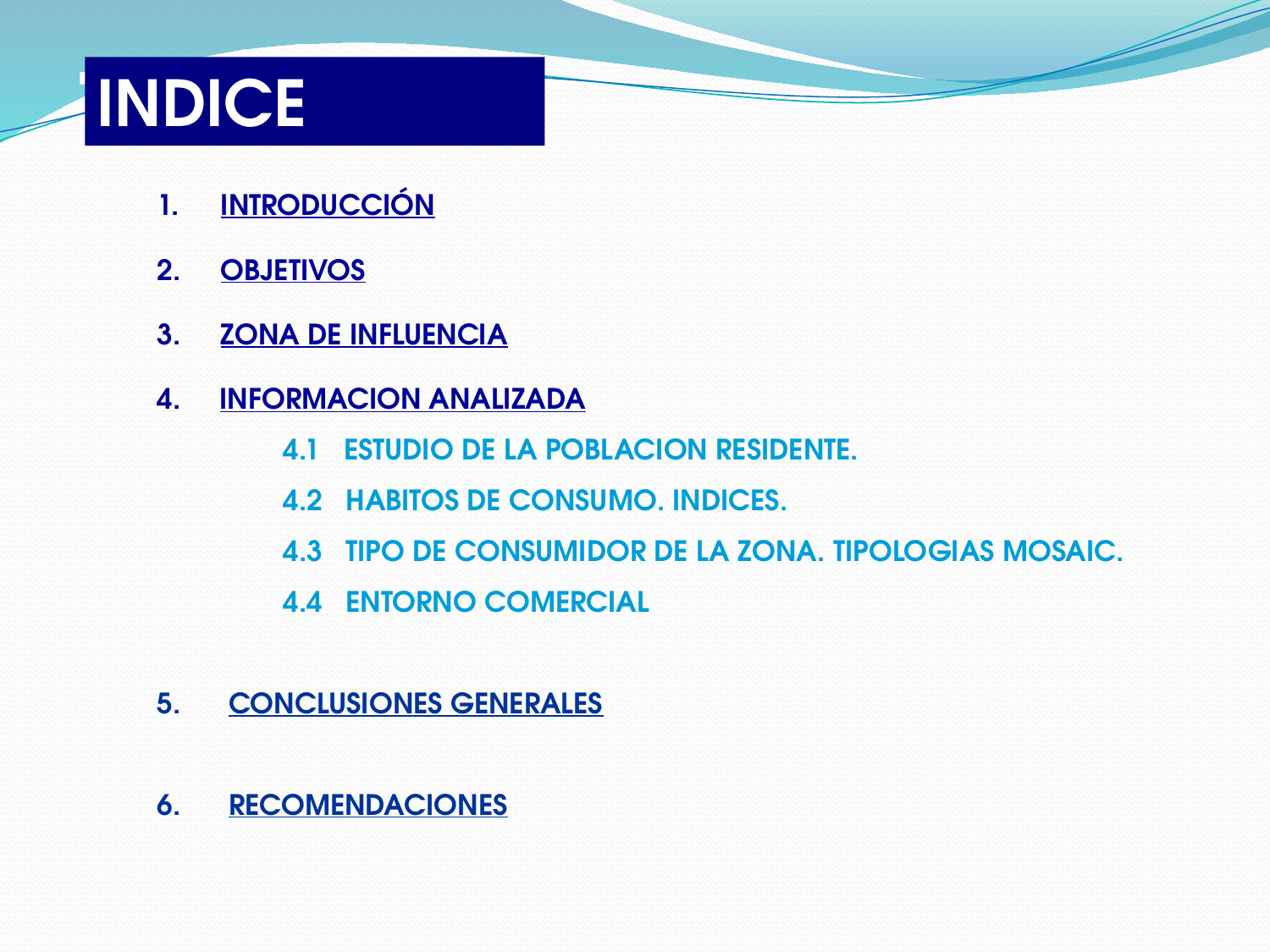

INDICE

INTRODUCCIÓN
OBJETIVOS
ZONA DE INFLUENCIA
4.     INFORMACION ANALIZADA
        4.1   ESTUDIO DE LA POBLACION RESIDENTE.
        4.2   HABITOS DE CONSUMO. INDICES.
        4.3   TIPO DE CONSUMIDOR DE LA ZONA. TIPOLOGIAS MOSAIC.
        4.4   ENTORNO COMERCIAL

5.	 CONCLUSIONES GENERALES

6.	 RECOMENDACIONES